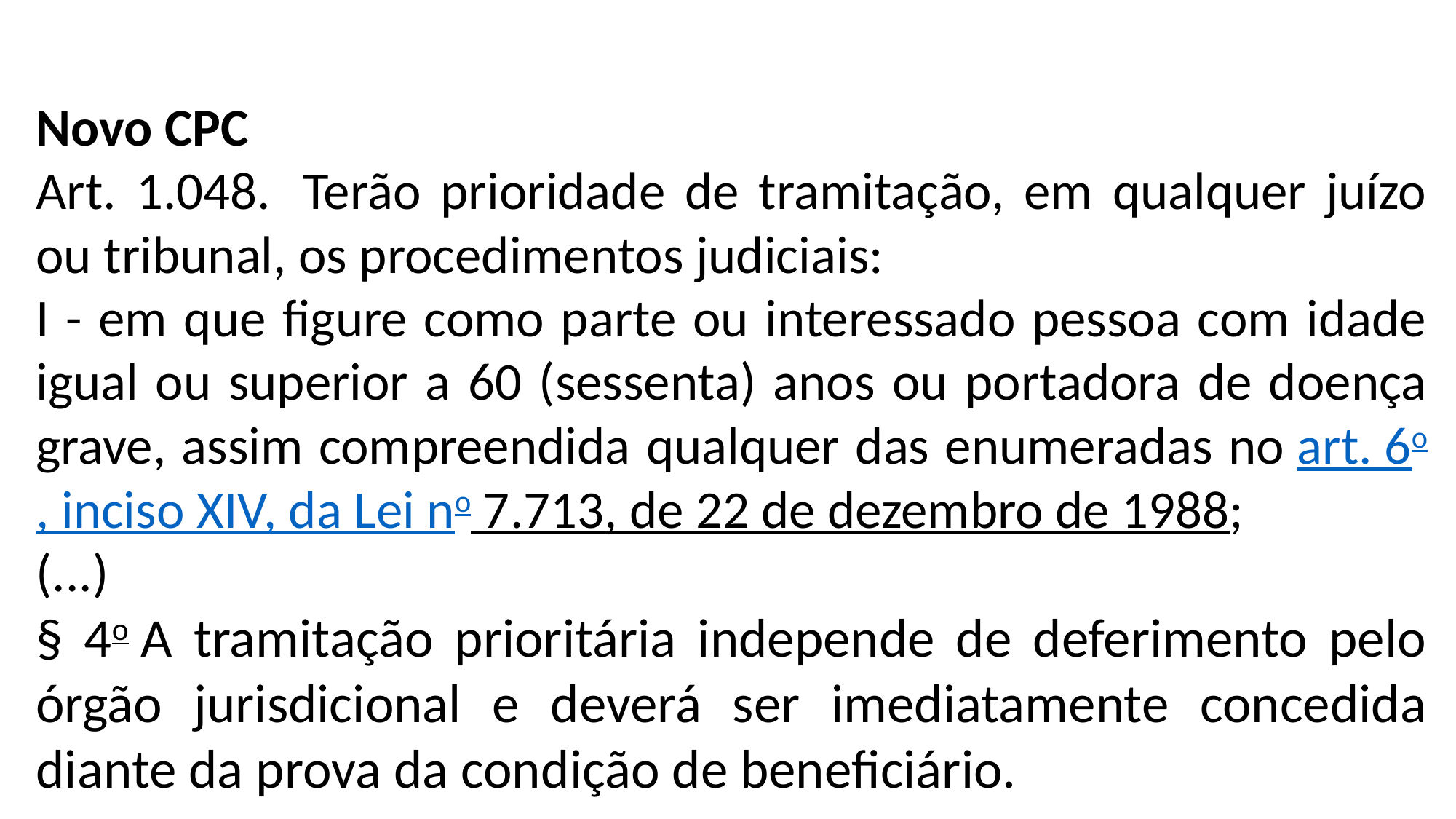

Novo CPC
Art. 1.048.  Terão prioridade de tramitação, em qualquer juízo ou tribunal, os procedimentos judiciais:
I - em que figure como parte ou interessado pessoa com idade igual ou superior a 60 (sessenta) anos ou portadora de doença grave, assim compreendida qualquer das enumeradas no art. 6o, inciso XIV, da Lei no 7.713, de 22 de dezembro de 1988;
(...)
§ 4o A tramitação prioritária independe de deferimento pelo órgão jurisdicional e deverá ser imediatamente concedida diante da prova da condição de beneficiário.